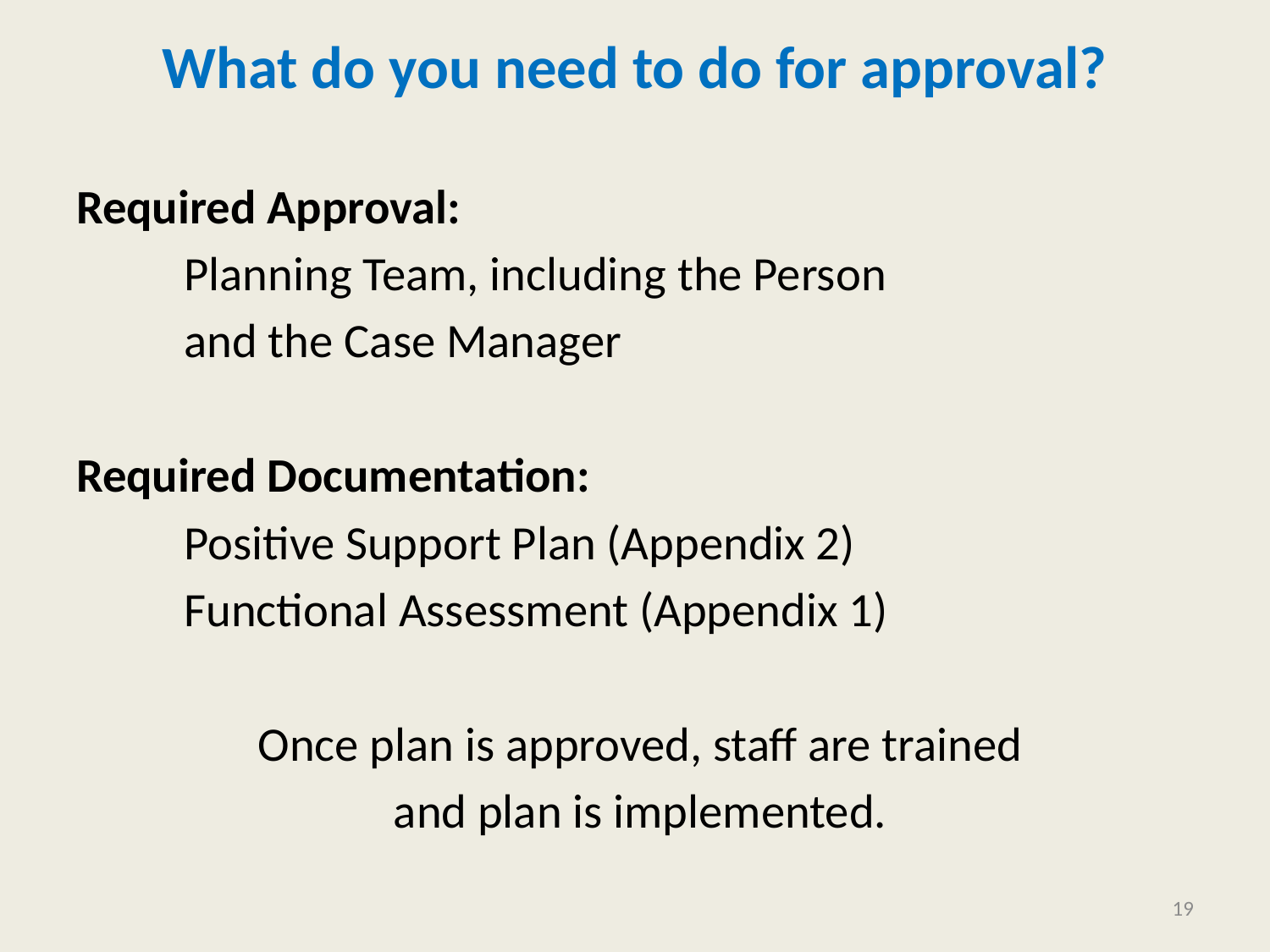

# What do you need to do for approval?
Required Approval:
	Planning Team, including the Person
	and the Case Manager

Required Documentation:
	Positive Support Plan (Appendix 2)
	Functional Assessment (Appendix 1)

Once plan is approved, staff are trained
and plan is implemented.

19